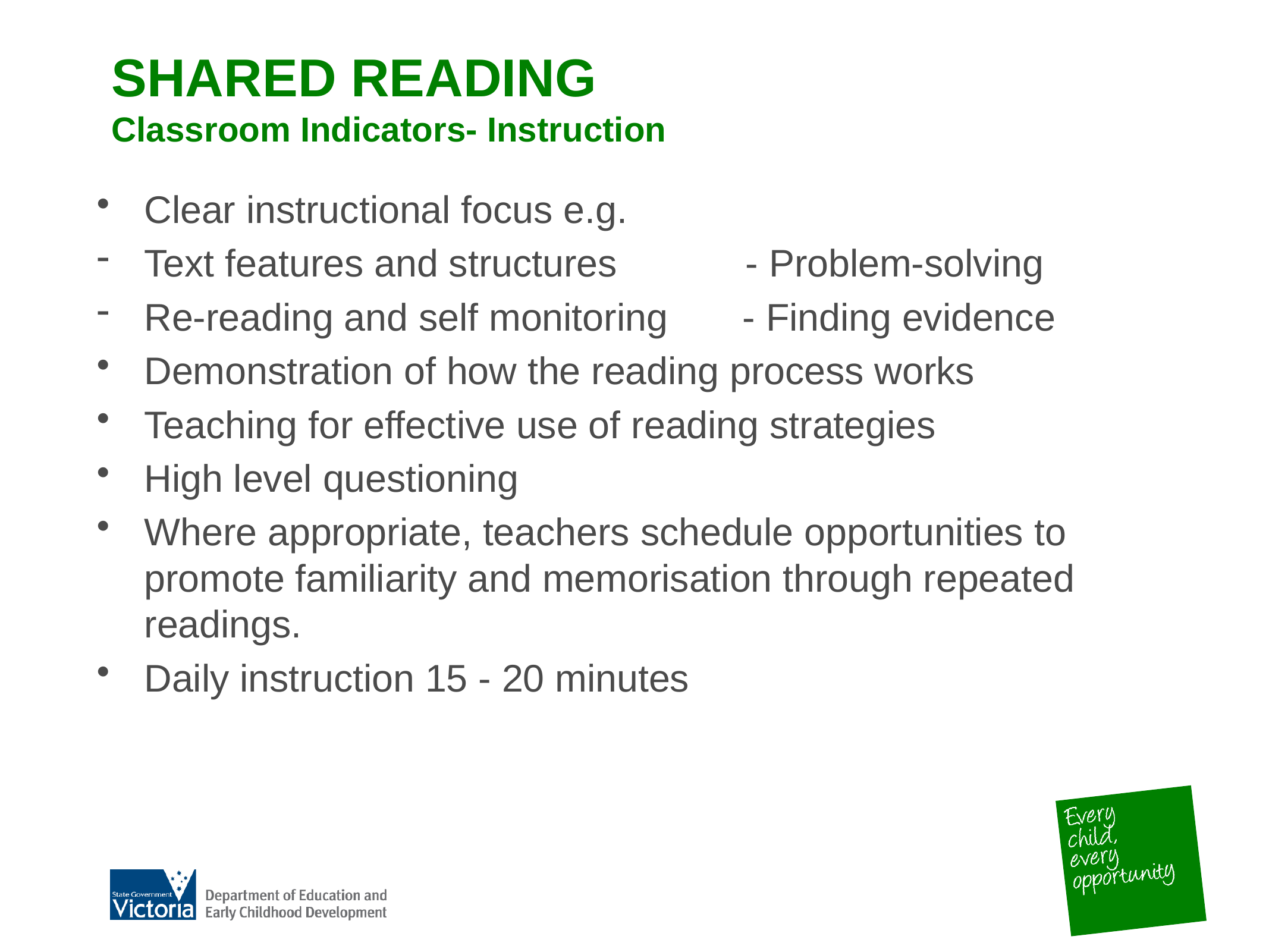

SHARED READING
Classroom Indicators- Instruction
Clear instructional focus e.g.
Text features and structures            - Problem-solving
Re-reading and self monitoring       - Finding evidence
Demonstration of how the reading process works
Teaching for effective use of reading strategies
High level questioning
Where appropriate, teachers schedule opportunities to promote familiarity and memorisation through repeated readings.
Daily instruction 15 - 20 minutes